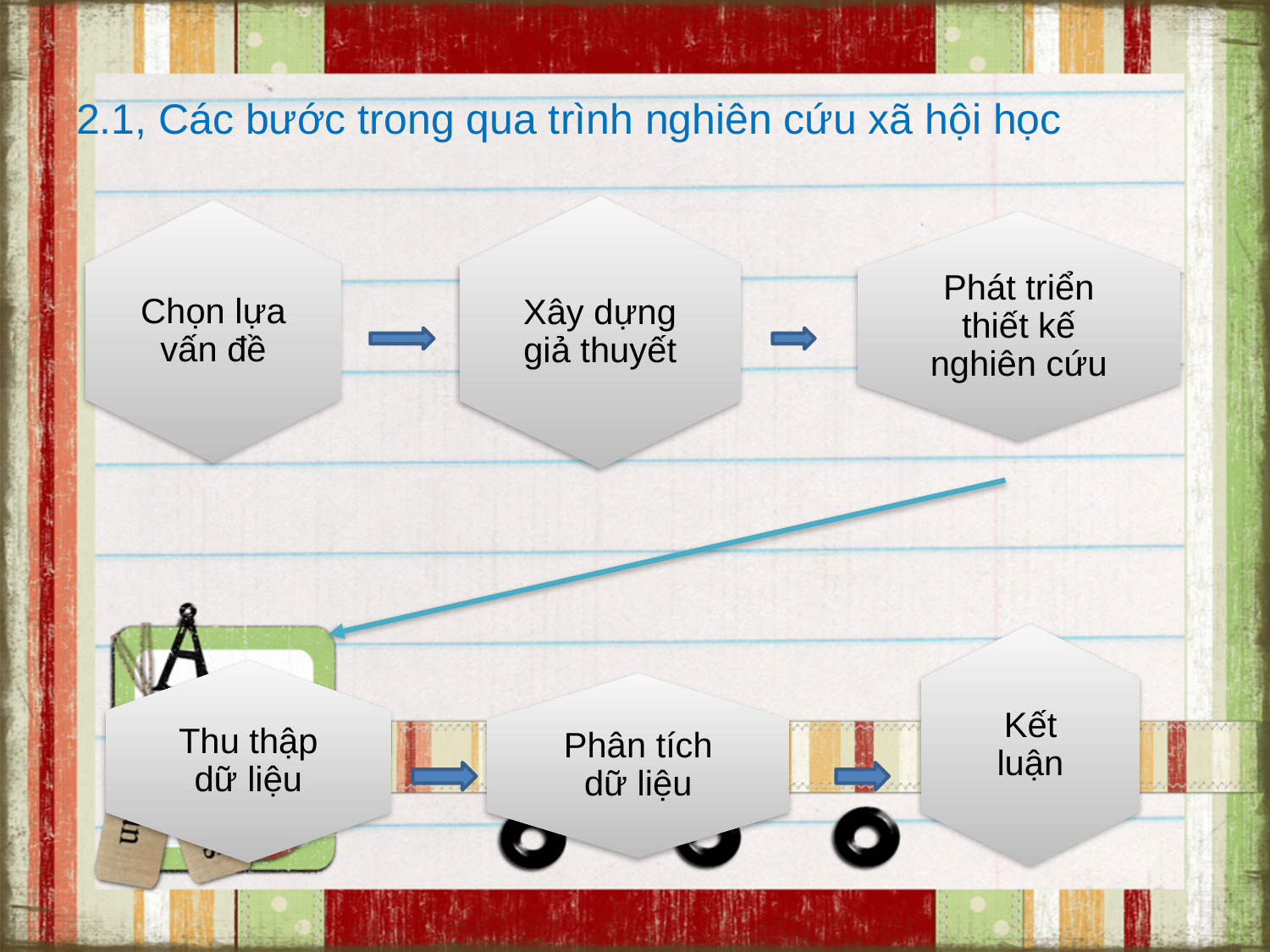

# 2.1, Các bước trong qua trình nghiên cứu xã hội học
Xây dựng giả thuyết

Chọn lựa vấn đề
Thu thập dữ liệu

Phát triển thiết kế nghiên cứu
Kết luận

Phân tích dữ liệu